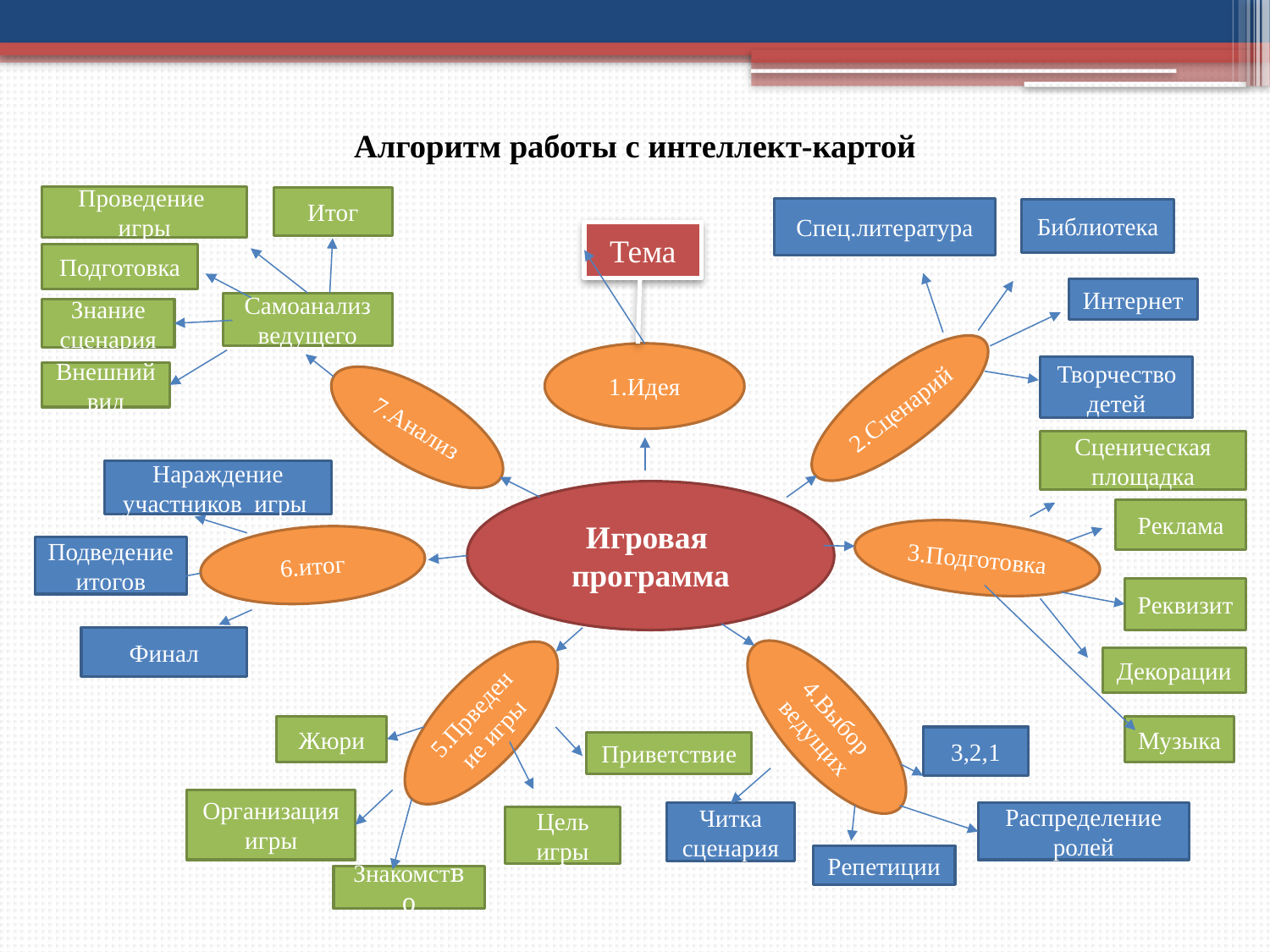

# Алгоритм работы с интеллект-картой
Проведение  игры
Итог
Спец.литература
Библиотека
Тема
Подготовка
Интернет
Самоанализ ведущего
Знание
сценария
1.Идея
Творчестводетей
Внешний вид
2.Сценарий
7.Анализ
Сценическая площадка
Нараждение участников  игры
Игровая
программа
Реклама
3.Подготовка
6.итог
Подведение итогов
Реквизит
Финал
Декорации
5.Прведение игры
4.Выбор ведущих
Жюри
Музыка
3,2,1
Приветствие
Организация игры
Читка сценария
Распределение ролей
Цель
игры
Репетиции
Знакомство